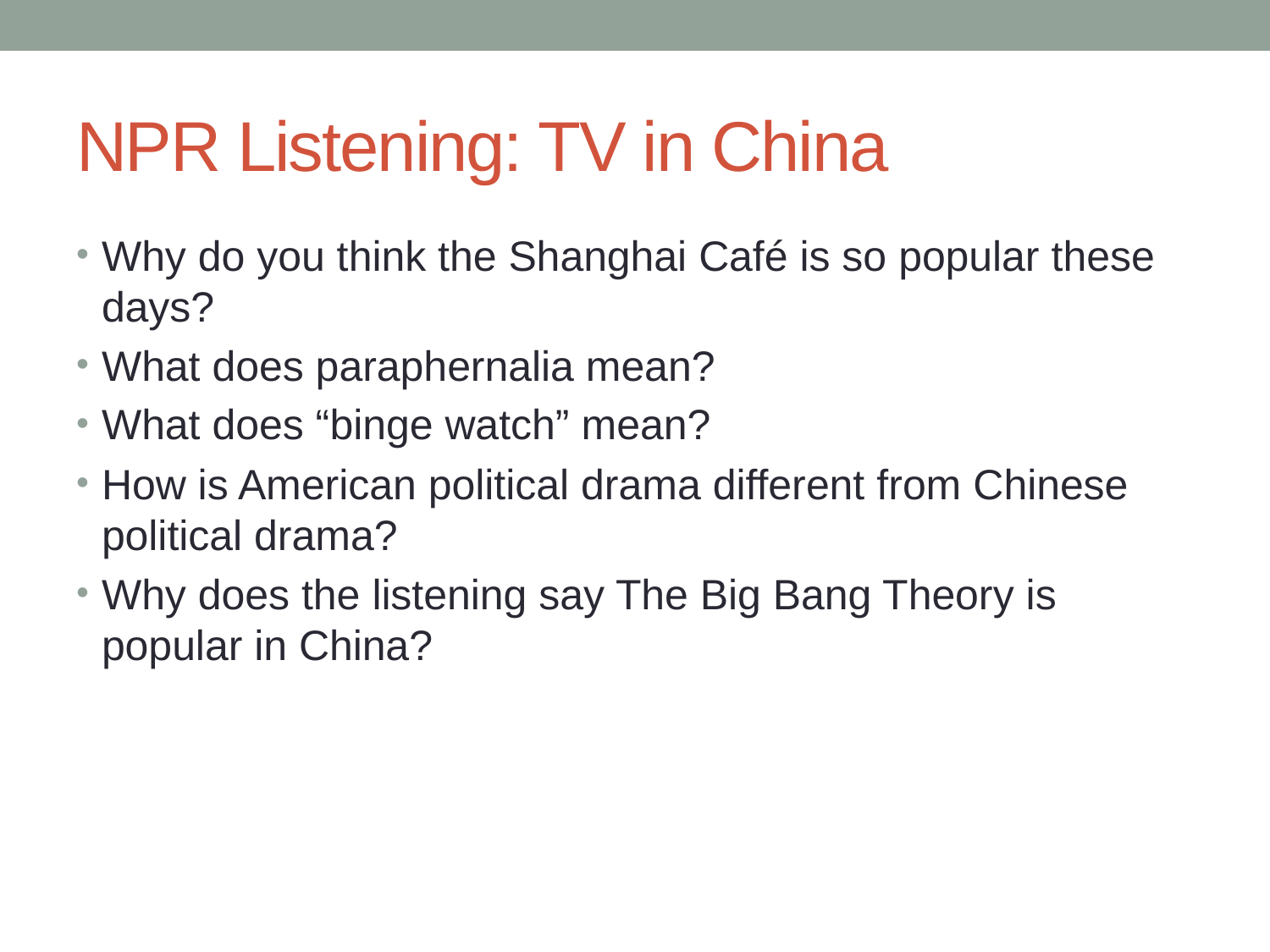

# NPR Listening: TV in China
Why do you think the Shanghai Café is so popular these days?
What does paraphernalia mean?
What does “binge watch” mean?
How is American political drama different from Chinese political drama?
Why does the listening say The Big Bang Theory is popular in China?